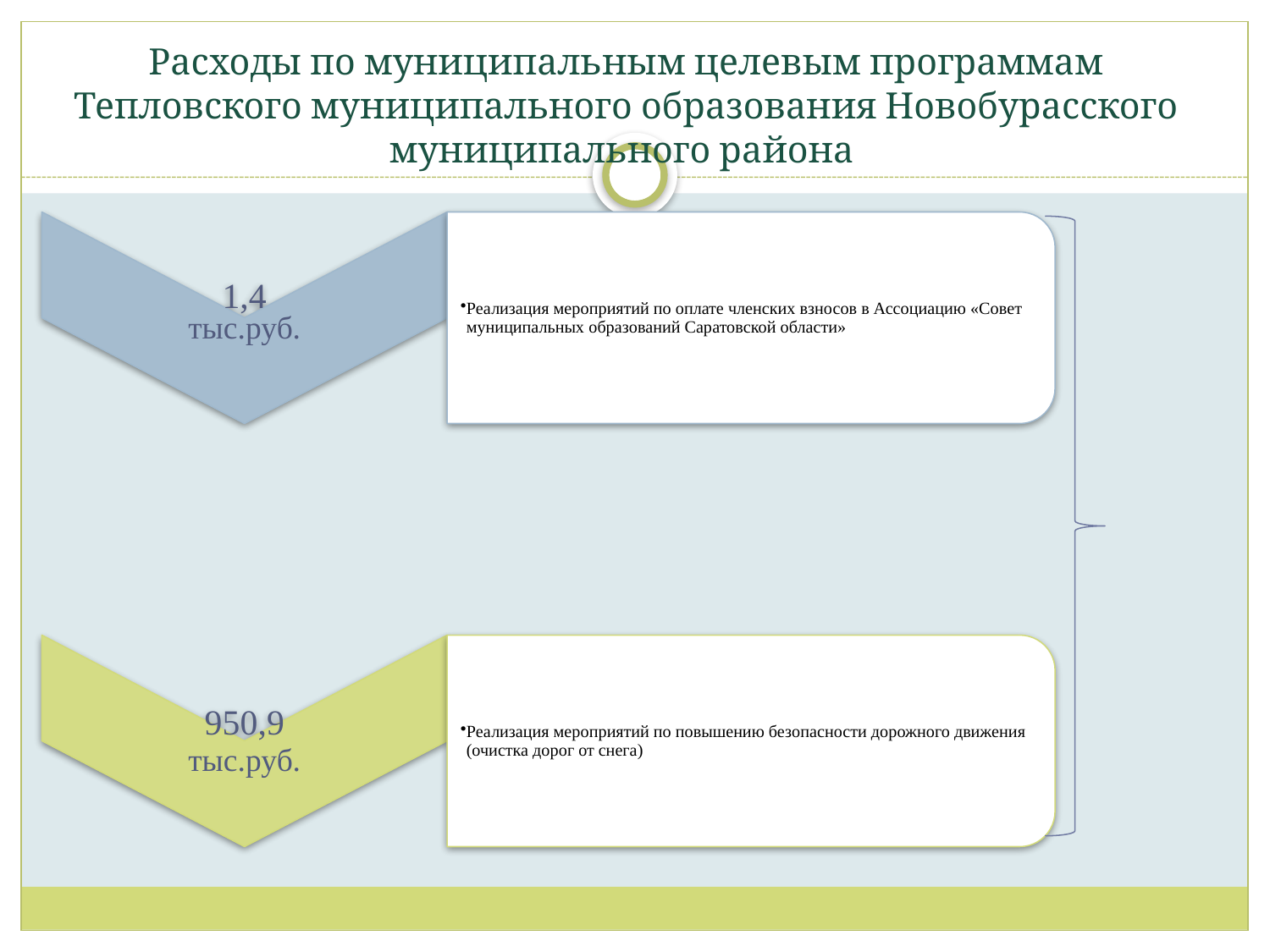

# Расходы по муниципальным целевым программам Тепловского муниципального образования Новобурасского муниципального района
1,4
тыс.руб.
Реализация мероприятий по оплате членских взносов в Ассоциацию «Совет муниципальных образований Саратовской области»
Реализация мероприятий по повышению безопасности дорожного движения (очистка дорог от снега)
950,9
тыс.руб.